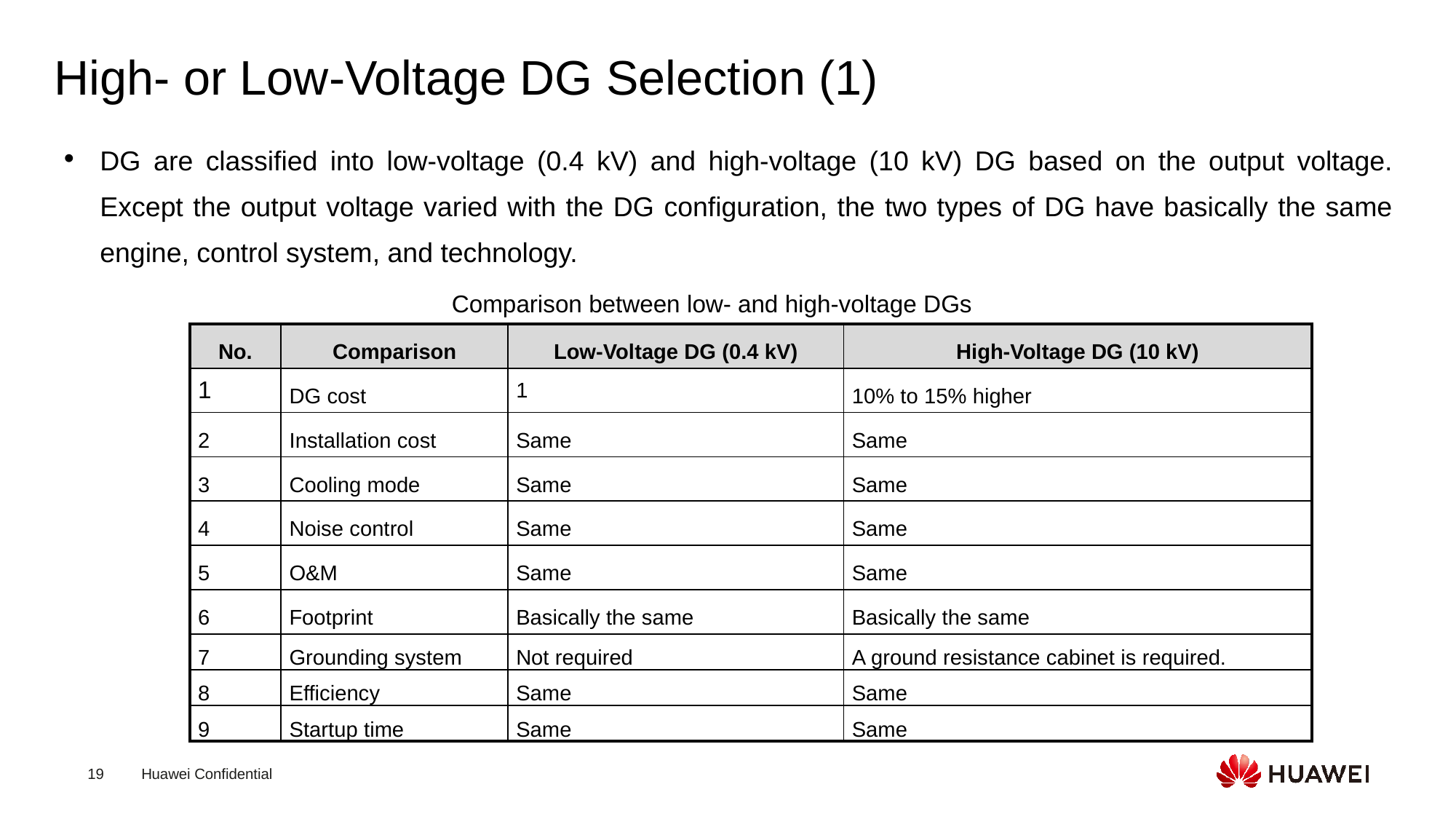

# High- or Low-Voltage DG Selection (1)
DG are classified into low-voltage (0.4 kV) and high-voltage (10 kV) DG based on the output voltage. Except the output voltage varied with the DG configuration, the two types of DG have basically the same engine, control system, and technology.

Comparison between low- and high-voltage DGs
| No. | Comparison | Low-Voltage DG (0.4 kV) | High-Voltage DG (10 kV) |
| --- | --- | --- | --- |
| 1 | DG cost | 1 | 10% to 15% higher |
| 2 | Installation cost | Same | Same |
| 3 | Cooling mode | Same | Same |
| 4 | Noise control | Same | Same |
| 5 | O&M | Same | Same |
| 6 | Footprint | Basically the same | Basically the same |
| 7 | Grounding system | Not required | A ground resistance cabinet is required. |
| 8 | Efficiency | Same | Same |
| 9 | Startup time | Same | Same |